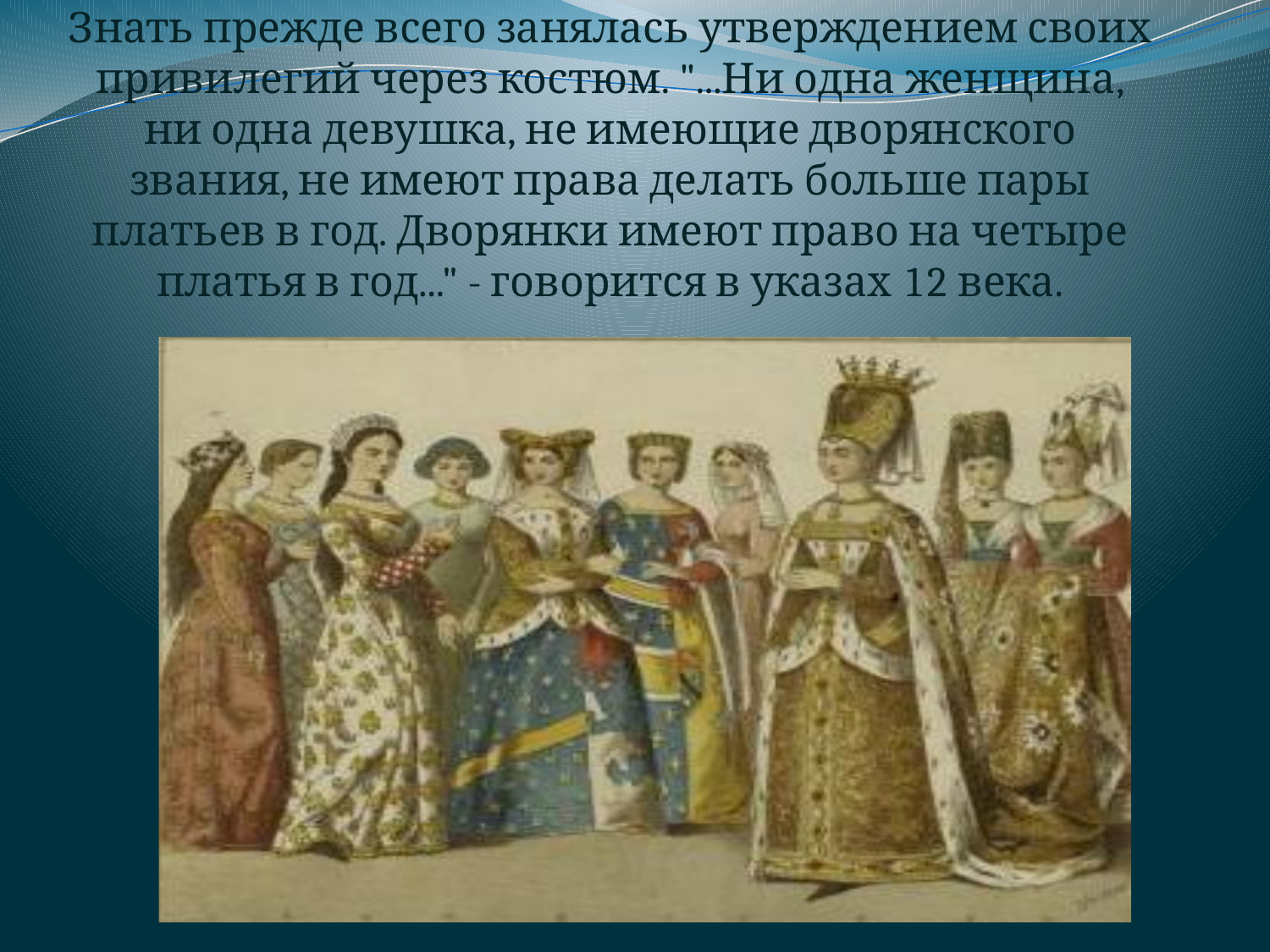

Знать прежде всего занялась утверждением своих привилегий через костюм. "...Ни одна женщина, ни одна девушка, не имеющие дворянского звания, не имеют права делать больше пары платьев в год. Дворянки имеют право на четыре платья в год..." - говорится в указах 12 века.